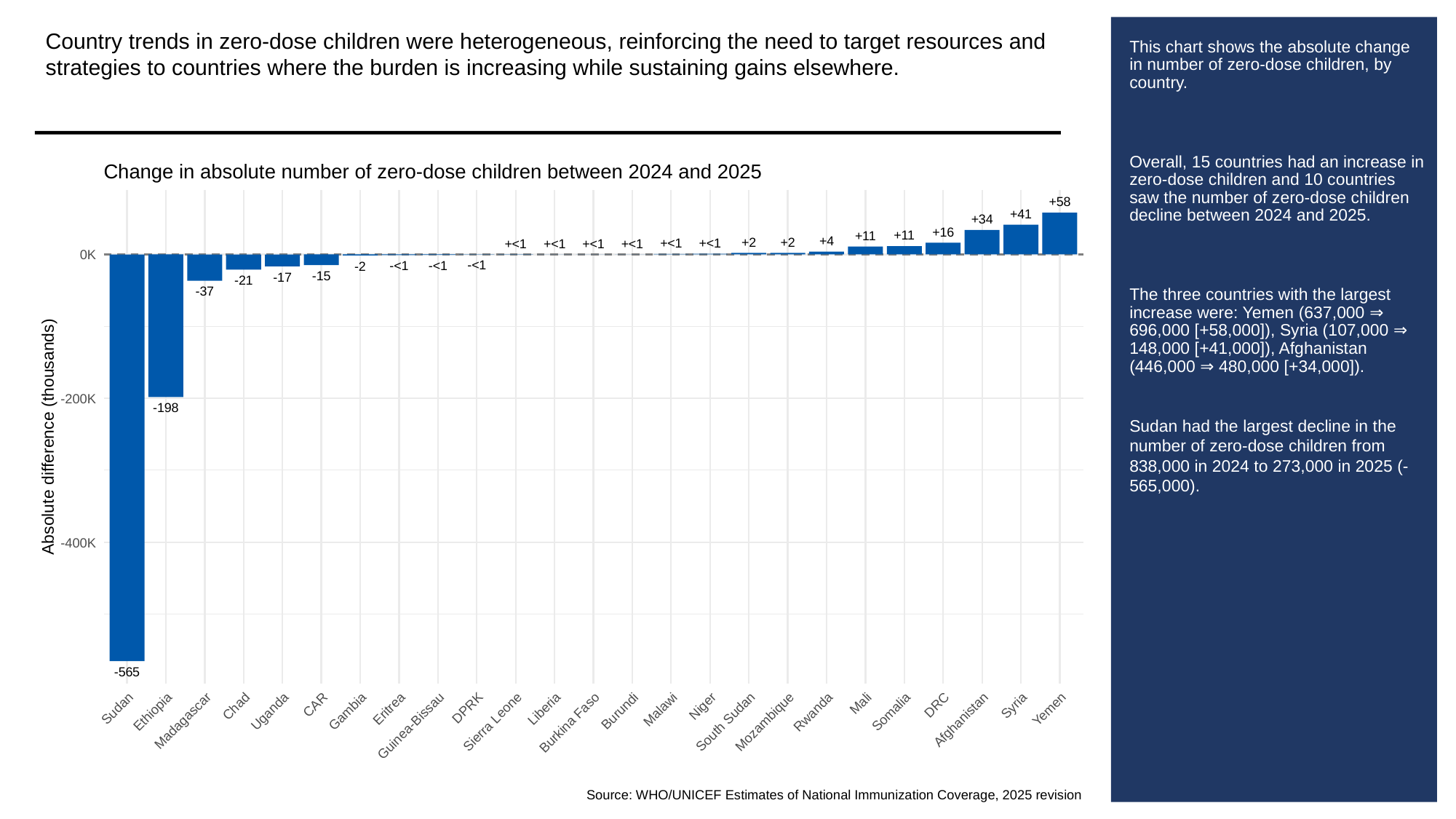

Country trends in zero-dose children were heterogeneous, reinforcing the need to target resources and strategies to countries where the burden is increasing while sustaining gains elsewhere.
# This chart shows the absolute change in number of zero-dose children, by country.

Overall, 15 countries had an increase in zero-dose children and 10 countries saw the number of zero-dose children decline between 2024 and 2025.

The three countries with the largest increase were: Yemen (637,000 ⇒ 696,000 [+58,000]), Syria (107,000 ⇒ 148,000 [+41,000]), Afghanistan (446,000 ⇒ 480,000 [+34,000]).

Sudan had the largest decline in the number of zero-dose children from 838,000 in 2024 to 273,000 in 2025 (-565,000).

Change in absolute number of zero-dose children between 2024 and 2025

+58
+41

+34

+16

+11
+11
+4
+2
+2
+<1
+<1
+<1
+<1
+<1
+<1

0K

-<1
-<1
-<1
-2
-15
-17
-21
-37

-200K

-198
Absolute difference (thousands)

-400K

-565
Mali
CAR
DRC
Syria
Niger
Chad
DPRK
Sudan
Eritrea
Liberia
Yemen
Malawi
Burundi
Gambia
Uganda
Somalia
Ethiopia
Rwanda
Afghanistan
Madagascar
Mozambique
Sierra Leone
South Sudan
Burkina Faso
Guinea-Bissau
Source: WHO/UNICEF Estimates of National Immunization Coverage, 2025 revision